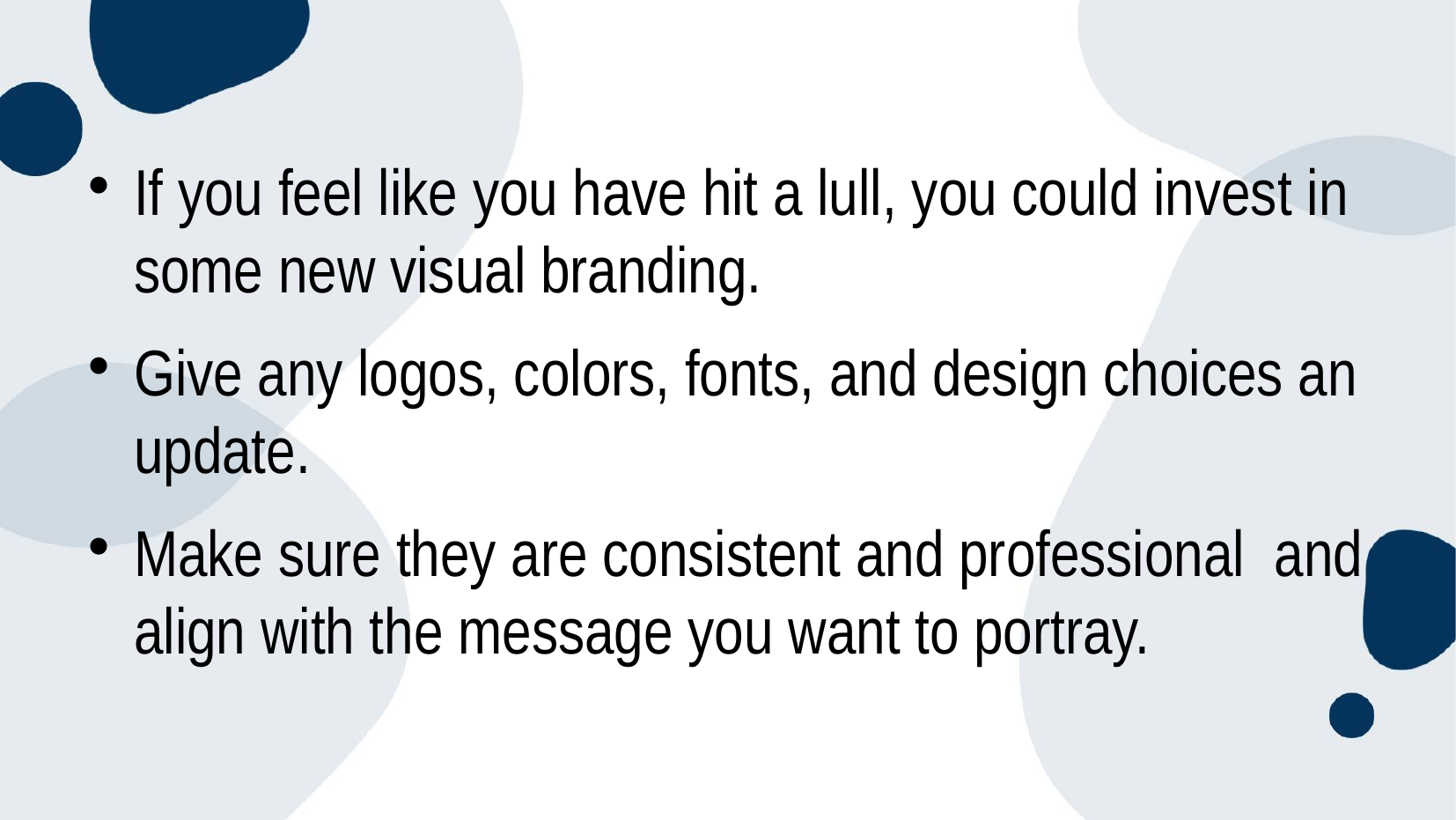

If you feel like you have hit a lull, you could invest in some new visual branding.
Give any logos, colors, fonts, and design choices an update.
Make sure they are consistent and professional  and align with the message you want to portray.